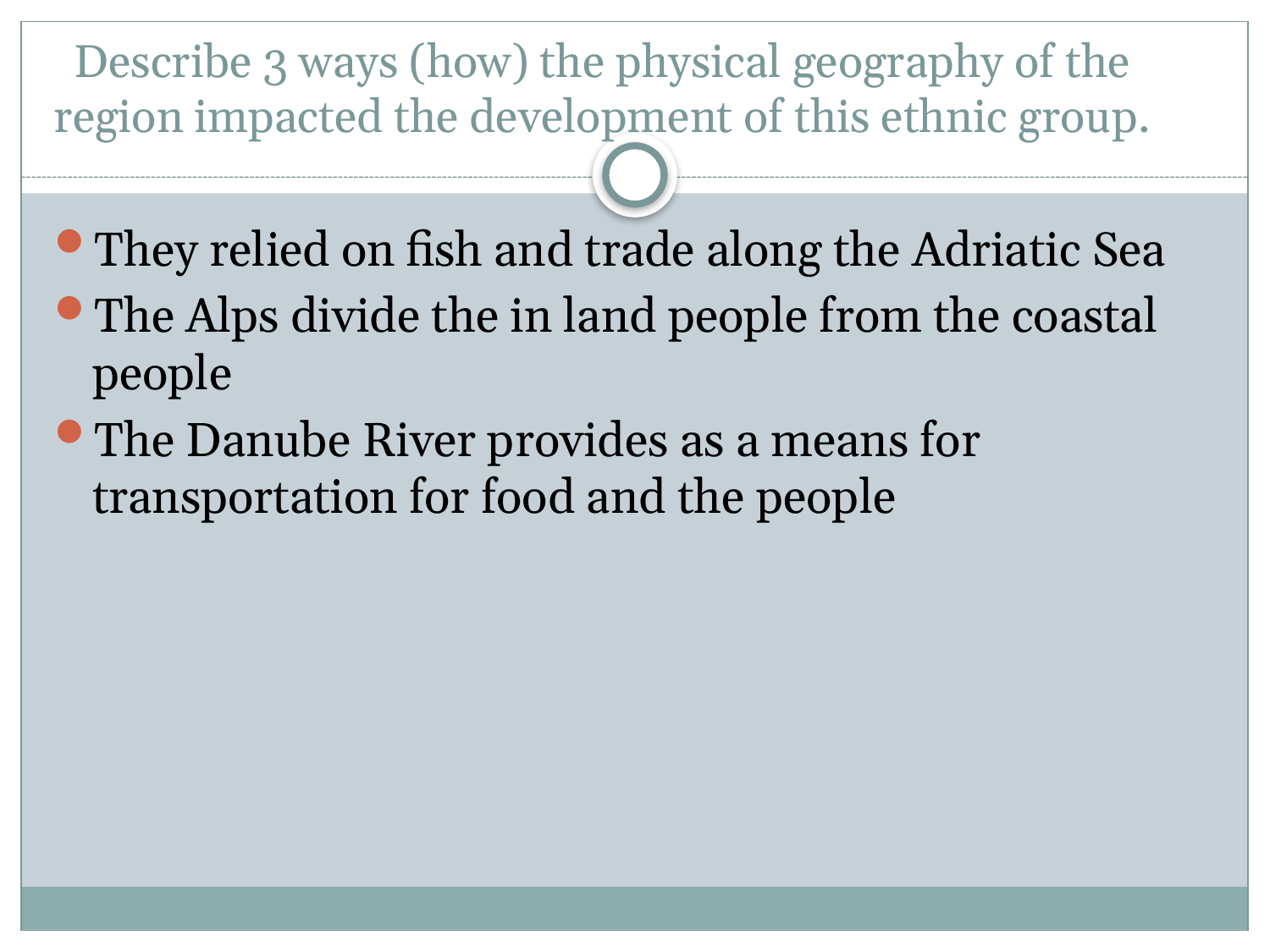

# Describe 3 ways (how) the physical geography of the region impacted the development of this ethnic group.
They relied on fish and trade along the Adriatic Sea
The Alps divide the in land people from the coastal people
The Danube River provides as a means for transportation for food and the people